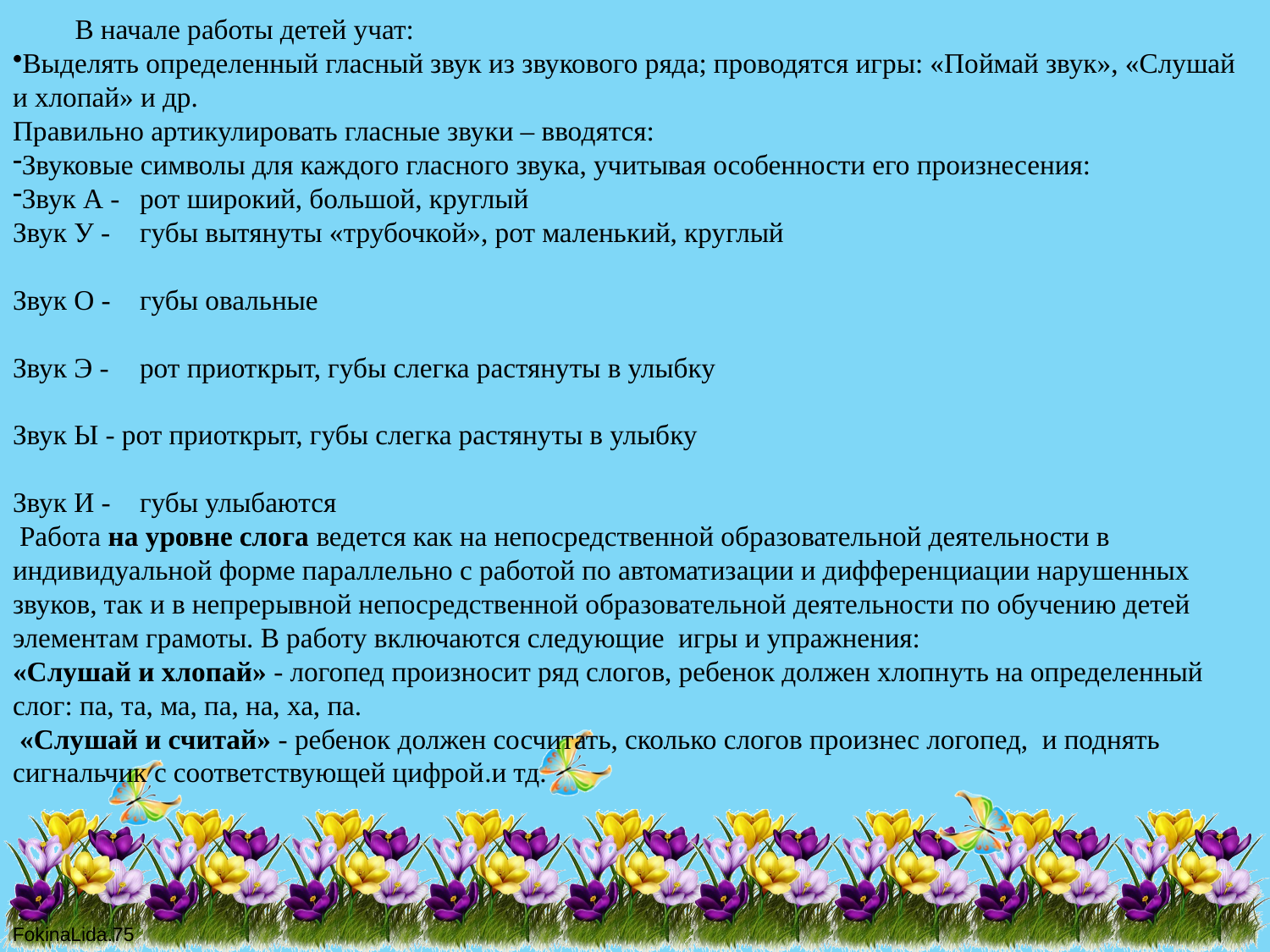

В начале работы детей учат:
Выделять определенный гласный звук из звукового ряда; проводятся игры: «Поймай звук», «Слушай и хлопай» и др.
Правильно артикулировать гласные звуки – вводятся:
Звуковые символы для каждого гласного звука, учитывая особенности его произнесения:
Звук А - 	рот широкий, большой, круглый
Звук У - 	губы вытянуты «трубочкой», рот маленький, круглый
Звук О - 	губы овальные

Звук Э - 	рот приоткрыт, губы слегка растянуты в улыбку

Звук Ы - рот приоткрыт, губы слегка растянуты в улыбку

Звук И - 	губы улыбаются
 Работа на уровне слога ведется как на непосредственной образовательной деятельности в индивидуальной форме параллельно с работой по автоматизации и дифференциации нарушенных звуков, так и в непрерывной непосредственной образовательной деятельности по обучению детей элементам грамоты. В работу включаются следующие  игры и упражнения:
«Слушай и хлопай» - логопед произносит ряд слогов, ребенок должен хлопнуть на определенный слог: па, та, ма, па, на, ха, па.
 «Слушай и считай» - ребенок должен сосчитать, сколько слогов произнес логопед,  и поднять сигнальчик с соответствующей цифрой.и тд.